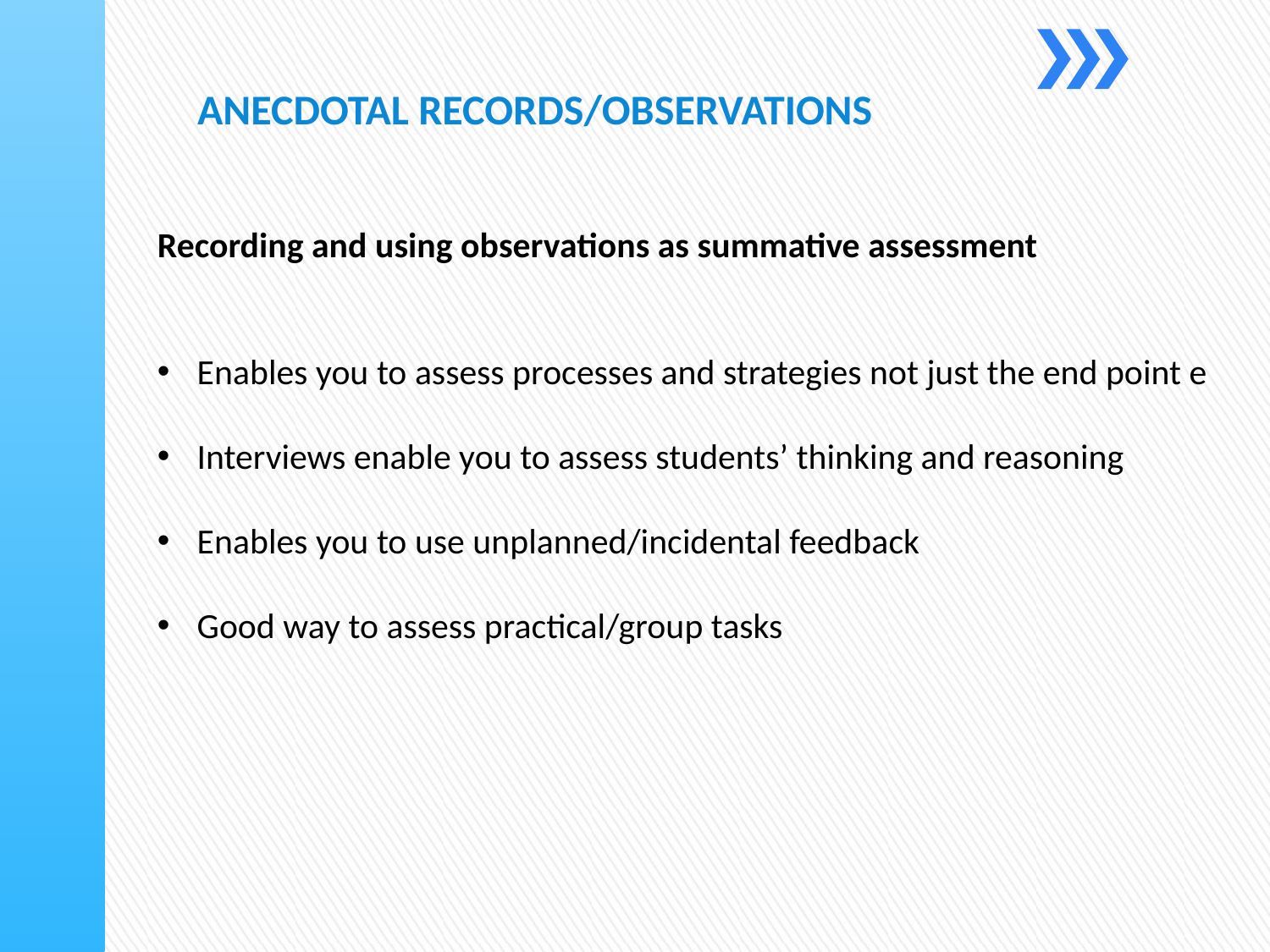

ANECDOTAL RECORDS/OBSERVATIONS
Recording and using observations as summative assessment

Enables you to assess processes and strategies not just the end point e
Interviews enable you to assess students’ thinking and reasoning
Enables you to use unplanned/incidental feedback
Good way to assess practical/group tasks